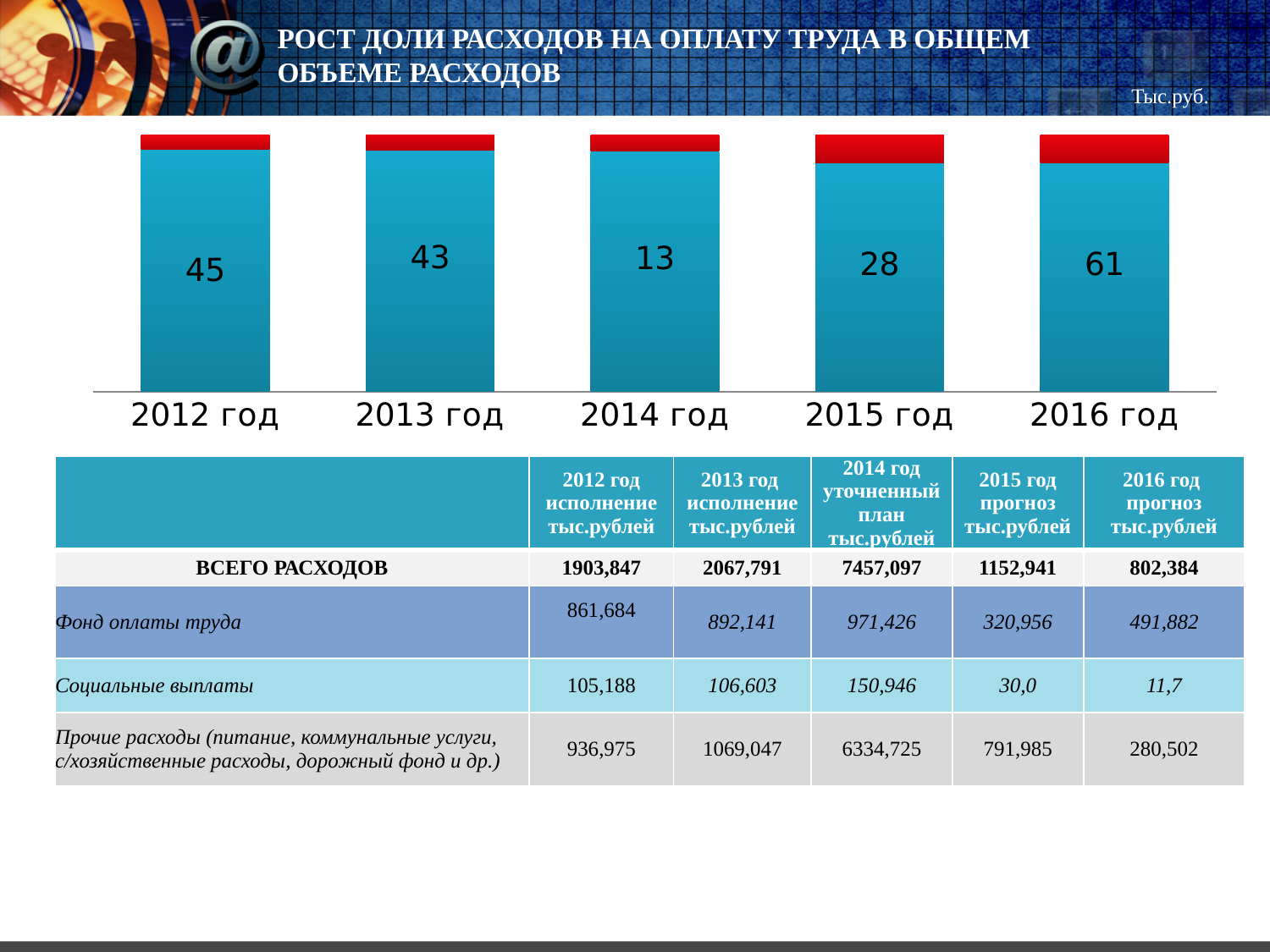

# РОСТ ДОЛИ РАСХОДОВ НА ОПЛАТУ ТРУДА В ОБЩЕМ ОБЪЕМЕ РАСХОДОВ

Тыс.руб.

### Chart

| Category | Ряд 1 | Ряд 2 |
|---|---|---|
| 2012 год | 51.0 | 3.0 |
| 2013 год | 47.0 | 3.0 |
| 2014 год | 44.0 | 3.0 |
| 2015 год | 33.0 | 4.0 |
| 2016 год | 33.0 | 4.0 |
|  | 2012 год исполнение тыс.рублей | 2013 год исполнение тыс.рублей | 2014 год уточненный план тыс.рублей | 2015 год прогноз тыс.рублей | 2016 год прогноз тыс.рублей |
| --- | --- | --- | --- | --- | --- |
| ВСЕГО РАСХОДОВ | 1903,847 | 2067,791 | 7457,097 | 1152,941 | 802,384 |
| Фонд оплаты труда | 861,684 | 892,141 | 971,426 | 320,956 | 491,882 |
| Социальные выплаты | 105,188 | 106,603 | 150,946 | 30,0 | 11,7 |
| Прочие расходы (питание, коммунальные услуги, с/хозяйственные расходы, дорожный фонд и др.) | 936,975 | 1069,047 | 6334,725 | 791,985 | 280,502 |